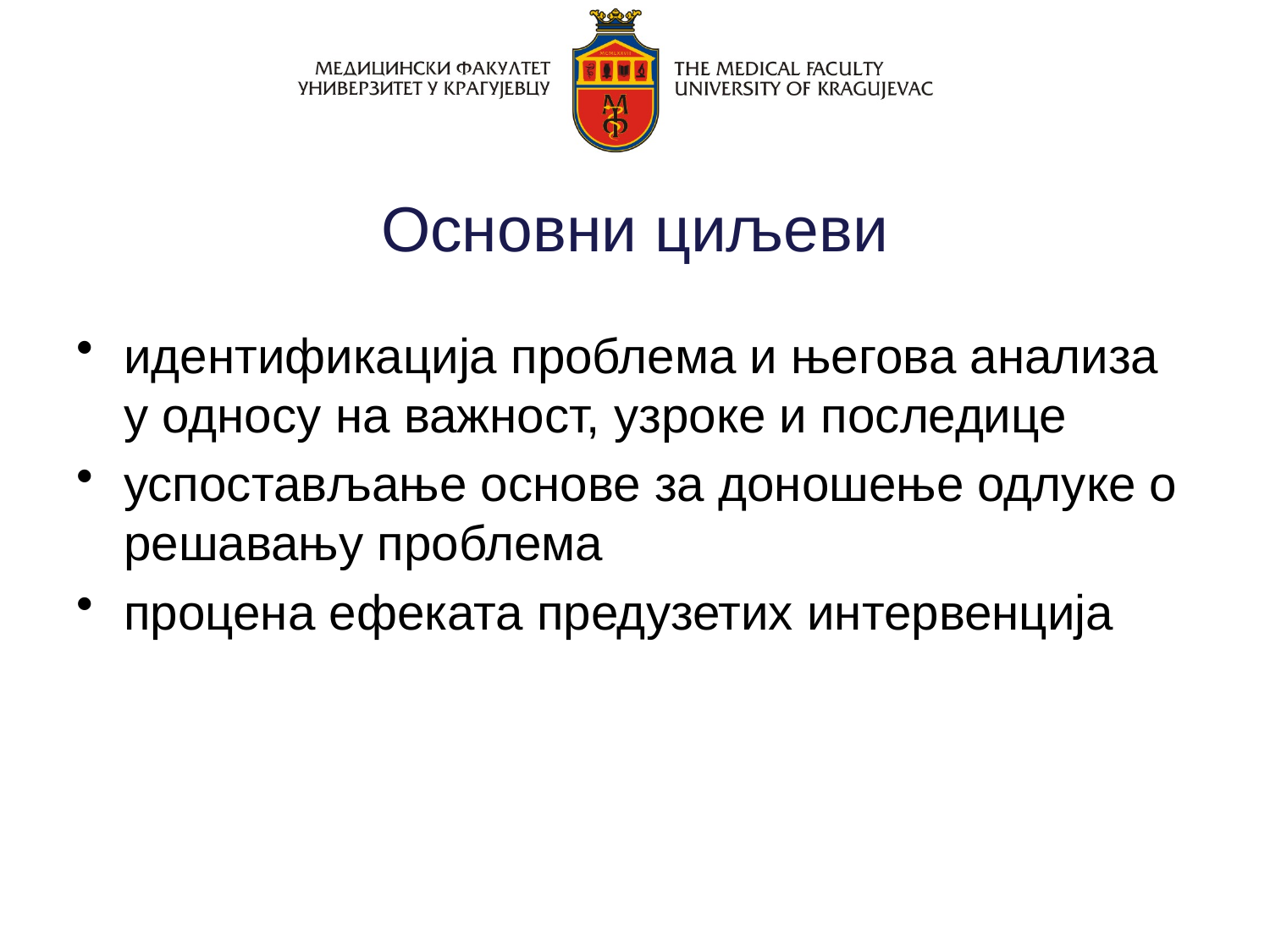

# Основни циљеви
идентификација проблема и његова анализа у односу на важност, узроке и последице
успостављање основе за доношење одлуке о решавању проблема
процена ефеката предузетих интервенција